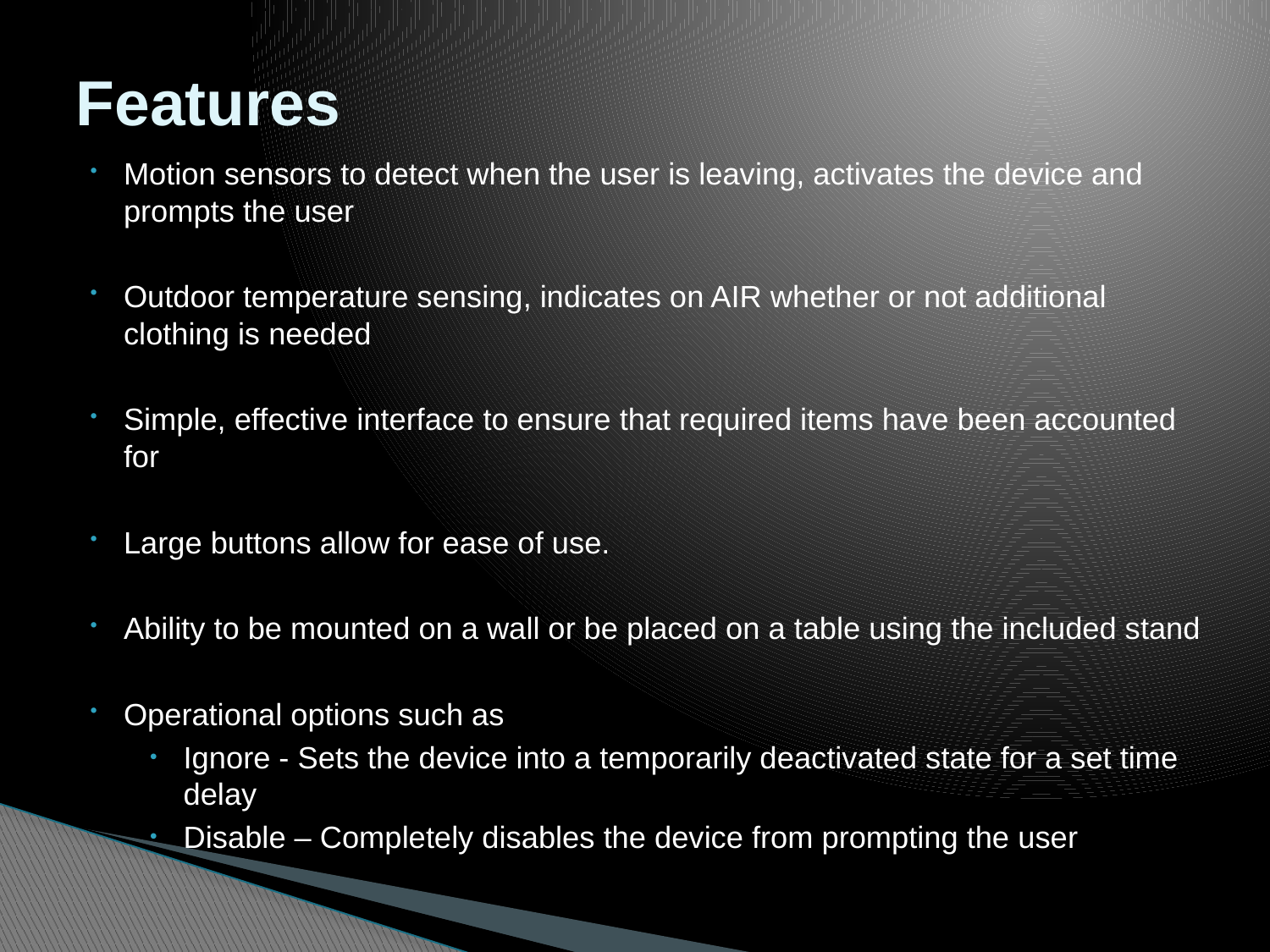

# Features
Motion sensors to detect when the user is leaving, activates the device and prompts the user

Outdoor temperature sensing, indicates on AIR whether or not additional clothing is needed

Simple, effective interface to ensure that required items have been accounted for

Large buttons allow for ease of use.

Ability to be mounted on a wall or be placed on a table using the included stand

Operational options such as
Ignore - Sets the device into a temporarily deactivated state for a set time delay
Disable – Completely disables the device from prompting the user